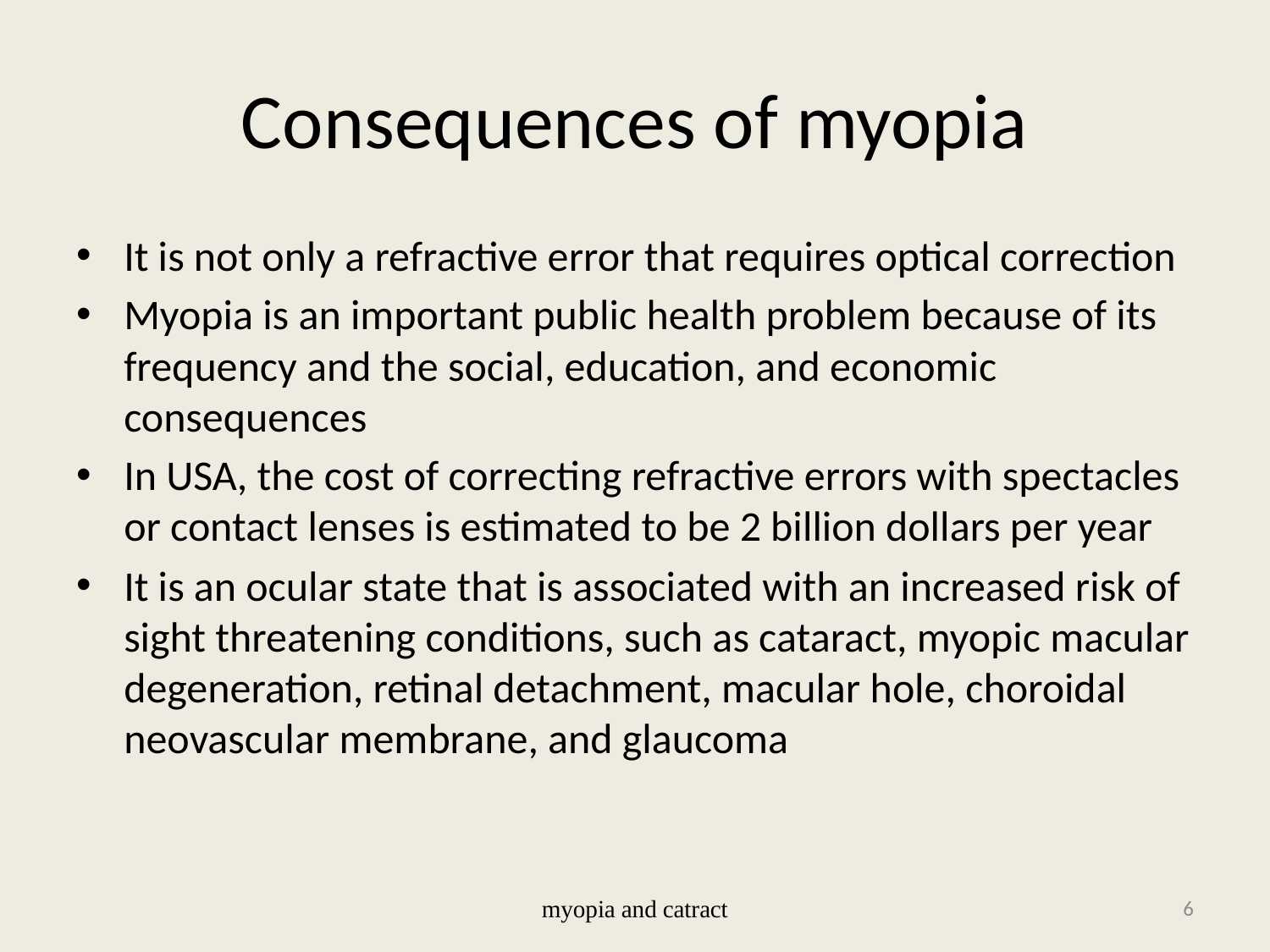

# Consequences of myopia
It is not only a refractive error that requires optical correction
Myopia is an important public health problem because of its frequency and the social, education, and economic consequences
In USA, the cost of correcting refractive errors with spectacles or contact lenses is estimated to be 2 billion dollars per year
It is an ocular state that is associated with an increased risk of sight threatening conditions, such as cataract, myopic macular degeneration, retinal detachment, macular hole, choroidal neovascular membrane, and glaucoma

myopia and catract
6